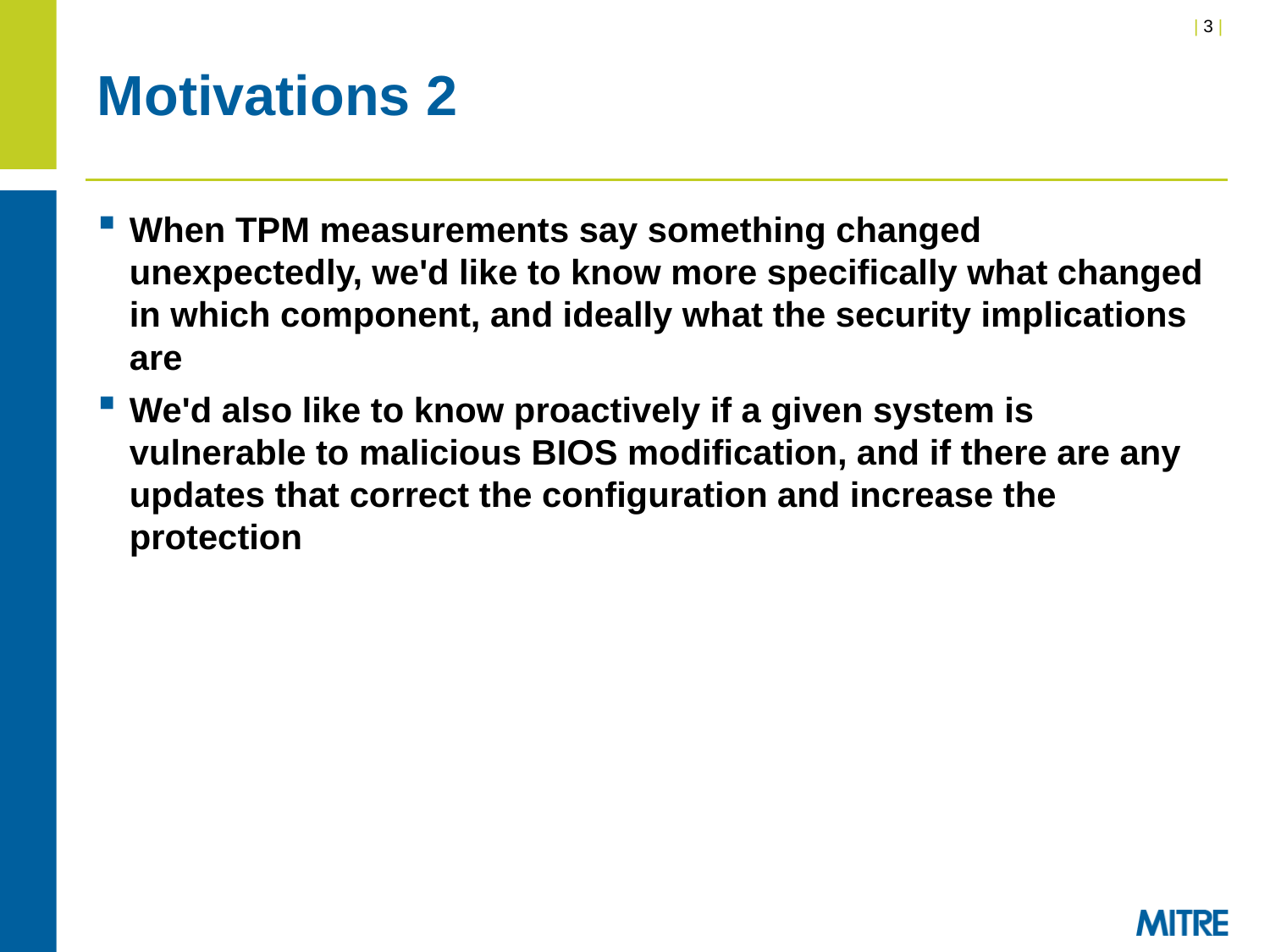

# Motivations 2
When TPM measurements say something changed unexpectedly, we'd like to know more specifically what changed in which component, and ideally what the security implications are
We'd also like to know proactively if a given system is vulnerable to malicious BIOS modification, and if there are any updates that correct the configuration and increase the protection